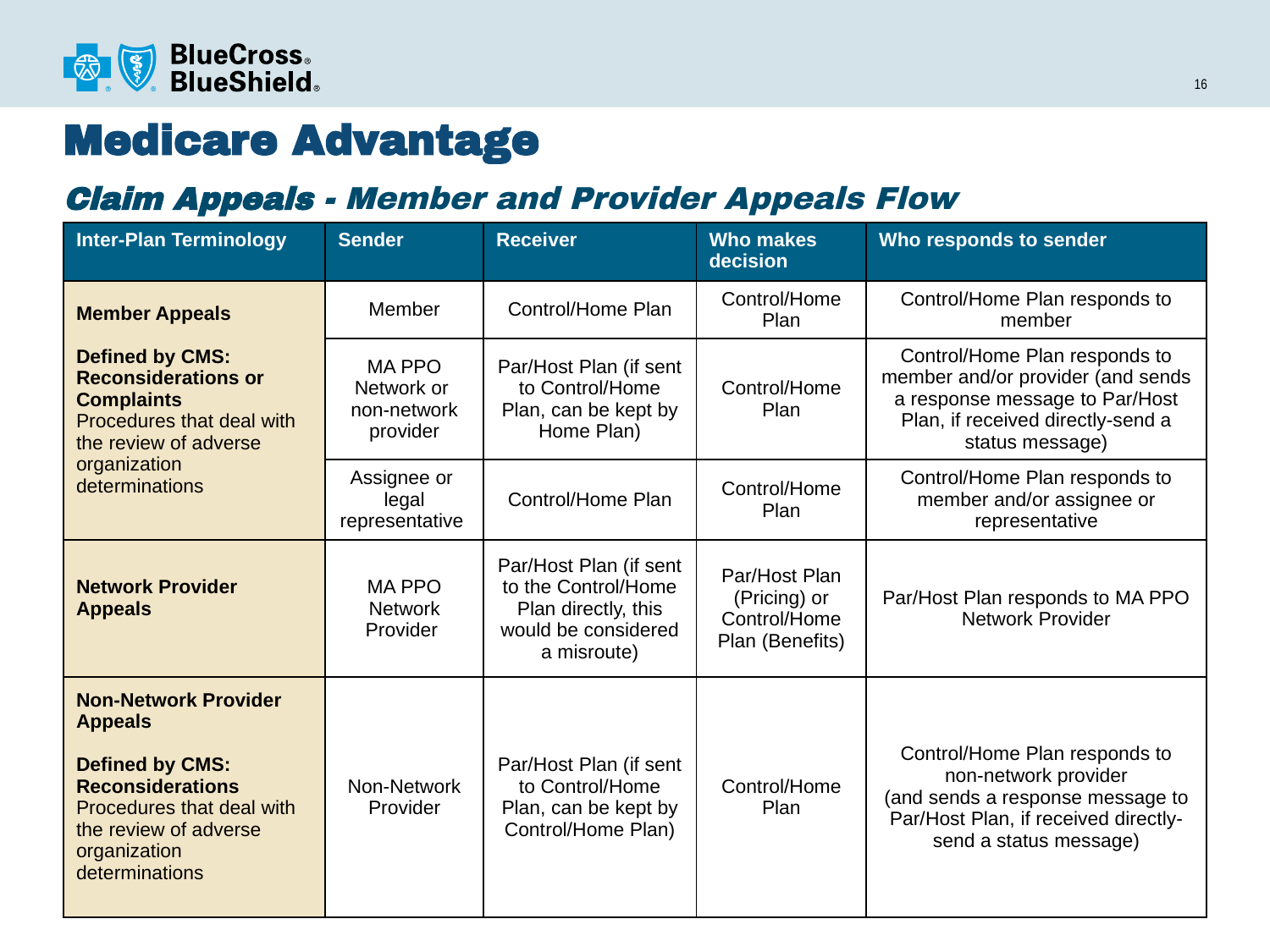

# Medicare Advantage Claim Appeals - Member and Provider Appeals Flow
An overview of Plan responsibilities related to the claim appeal flow.
| Inter-Plan Terminology | Sender | Receiver | Who makes decision | Who responds to sender |
| --- | --- | --- | --- | --- |
| Member Appeals Defined by CMS: Reconsiderations or Complaints Procedures that deal with the review of adverse organization determinations | Member | Control/Home Plan | Control/Home Plan | Control/Home Plan responds to member |
|  | MA PPO Network or non-network provider | Par/Host Plan (if sent to Control/Home Plan, can be kept by Home Plan) | Control/Home Plan | Control/Home Plan responds to member and/or provider (and sends a response message to Par/Host Plan, if received directly-send a status message) |
|  | Assignee or legal representative | Control/Home Plan | Control/Home Plan | Control/Home Plan responds to member and/or assignee or representative |
| Network Provider Appeals | MA PPO Network Provider | Par/Host Plan (if sent to the Control/Home Plan directly, this would be considered a misroute) | Par/Host Plan (Pricing) or Control/Home Plan (Benefits) | Par/Host Plan responds to MA PPO Network Provider |
| Non-Network Provider Appeals Defined by CMS: Reconsiderations Procedures that deal with the review of adverse organization determinations | Non-Network Provider | Par/Host Plan (if sent to Control/Home Plan, can be kept by Control/Home Plan) | Control/Home Plan | Control/Home Plan responds to non-network provider (and sends a response message to Par/Host Plan, if received directly-send a status message) |